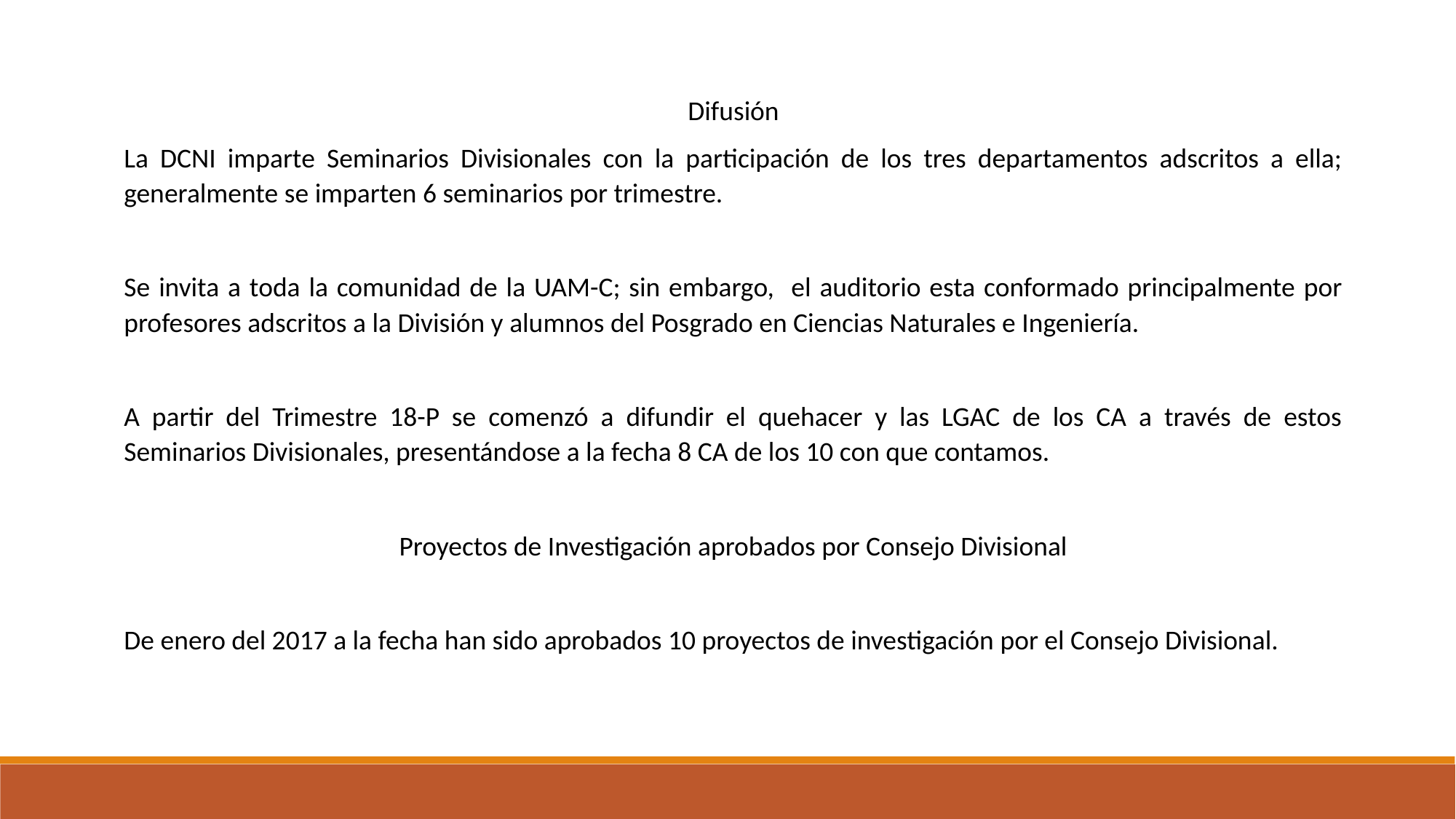

Difusión
La DCNI imparte Seminarios Divisionales con la participación de los tres departamentos adscritos a ella; generalmente se imparten 6 seminarios por trimestre.

Se invita a toda la comunidad de la UAM-C; sin embargo,  el auditorio esta conformado principalmente por profesores adscritos a la División y alumnos del Posgrado en Ciencias Naturales e Ingeniería.

A partir del Trimestre 18-P se comenzó a difundir el quehacer y las LGAC de los CA a través de estos Seminarios Divisionales, presentándose a la fecha 8 CA de los 10 con que contamos.

Proyectos de Investigación aprobados por Consejo Divisional

De enero del 2017 a la fecha han sido aprobados 10 proyectos de investigación por el Consejo Divisional.